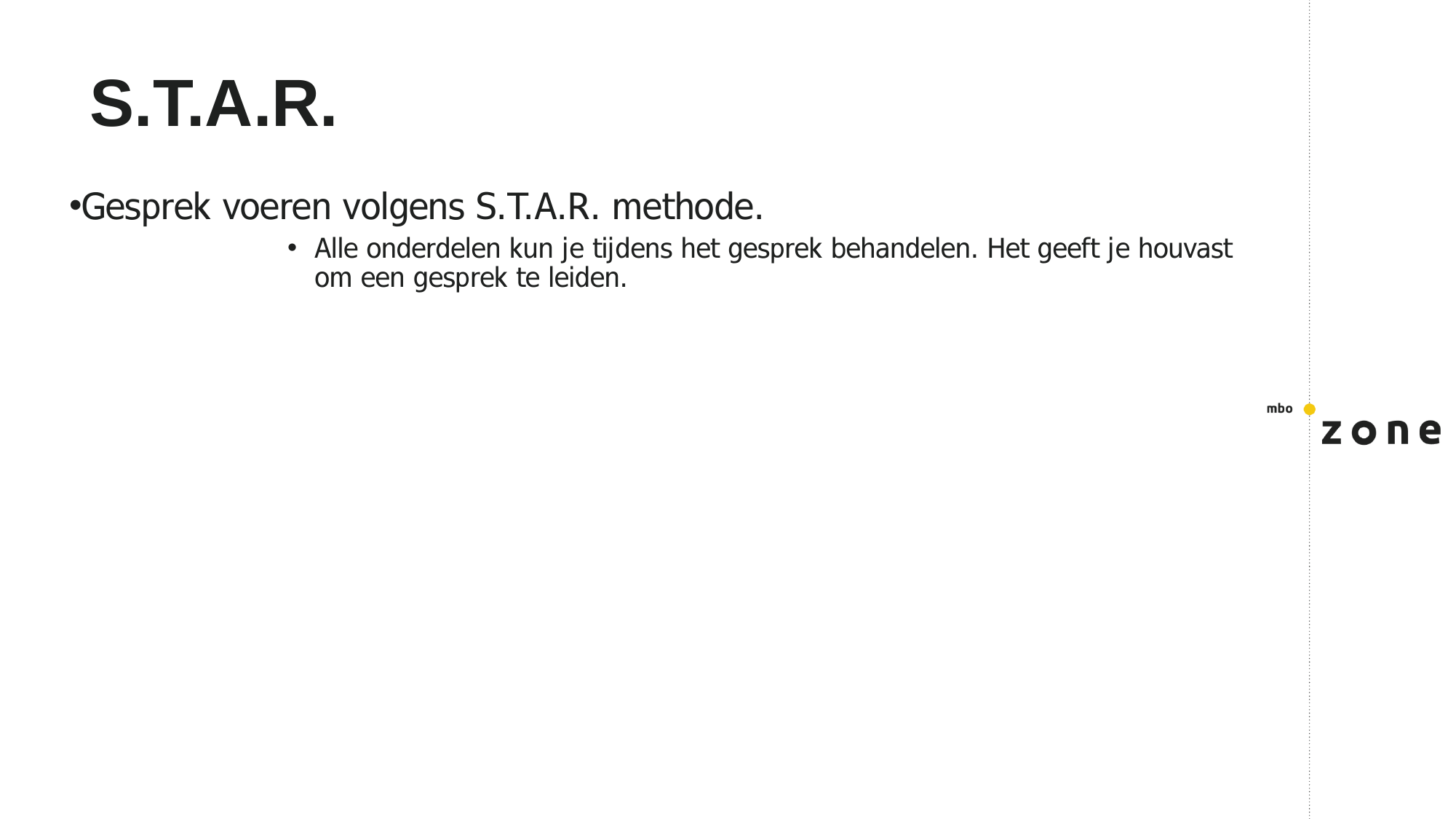

# S.T.A.R.
Gesprek voeren volgens S.T.A.R. methode.
Alle onderdelen kun je tijdens het gesprek behandelen. Het geeft je houvast om een gesprek te leiden.